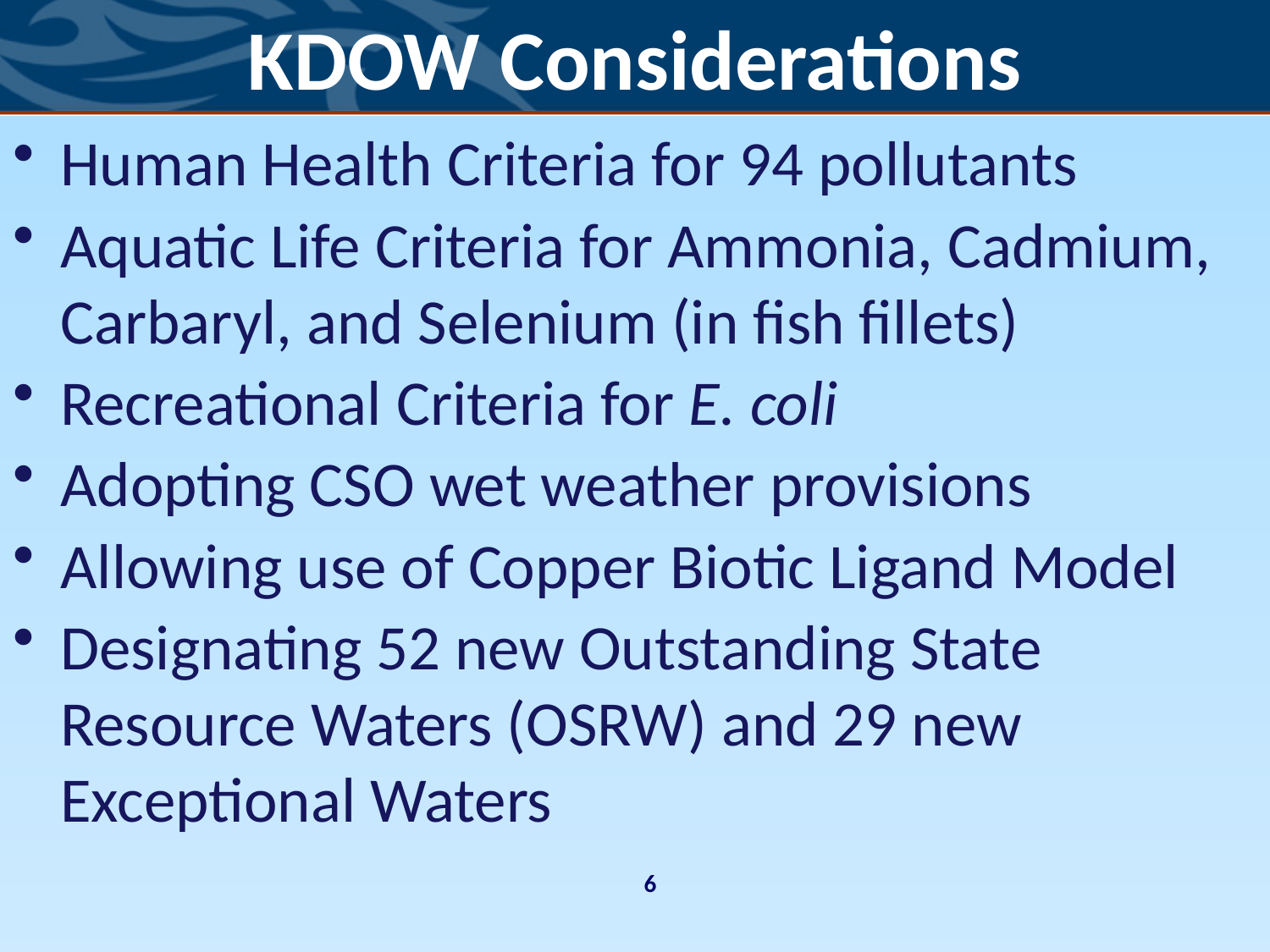

# KDOW Considerations
Human Health Criteria for 94 pollutants
Aquatic Life Criteria for Ammonia, Cadmium, Carbaryl, and Selenium (in fish fillets)
Recreational Criteria for E. coli
Adopting CSO wet weather provisions
Allowing use of Copper Biotic Ligand Model
Designating 52 new Outstanding State Resource Waters (OSRW) and 29 new Exceptional Waters

6